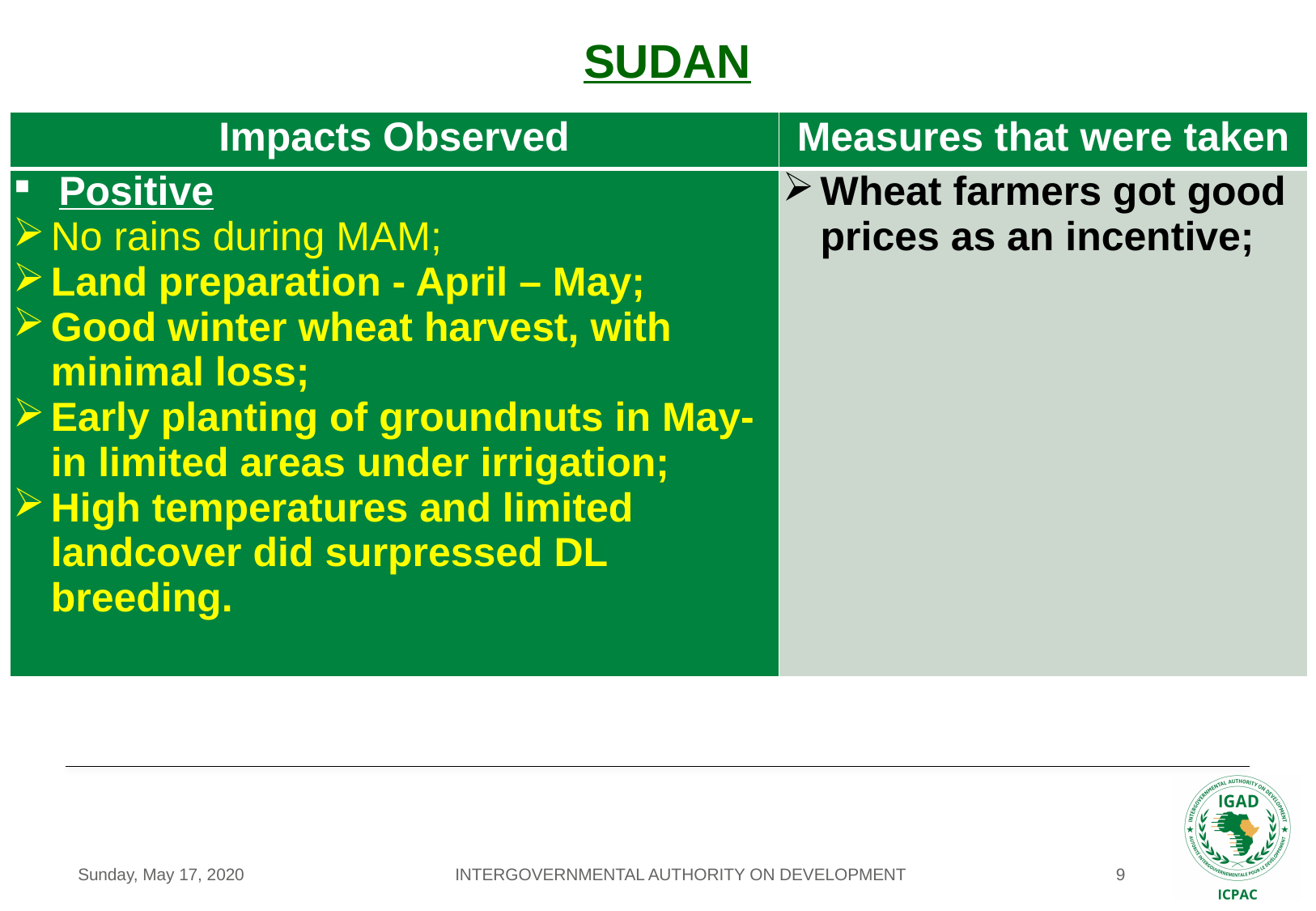

# sudan
| Impacts Observed | Measures that were taken |
| --- | --- |
| Positive No rains during MAM; Land preparation - April – May; Good winter wheat harvest, with minimal loss; Early planting of groundnuts in May- in limited areas under irrigation; High temperatures and limited landcover did surpressed DL breeding. | Wheat farmers got good prices as an incentive; |
INTERGOVERNMENTAL AUTHORITY ON DEVELOPMENT
Sunday, May 17, 2020
9